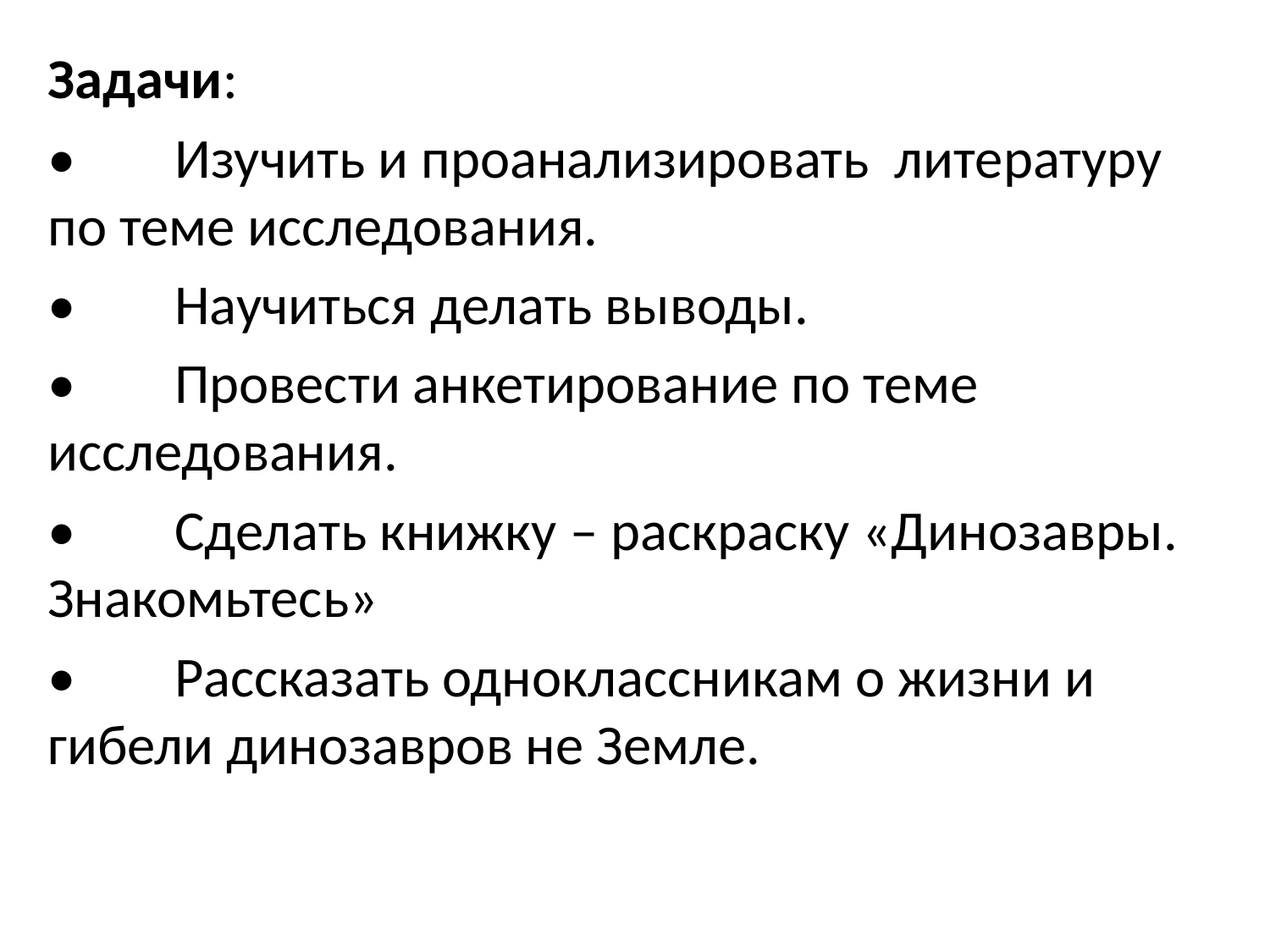

Задачи:
•	Изучить и проанализировать  литературу по теме исследования.
•	Научиться делать выводы.
•	Провести анкетирование по теме исследования.
•	Сделать книжку – раскраску «Динозавры. Знакомьтесь»
•	Рассказать одноклассникам о жизни и гибели динозавров не Земле.
#